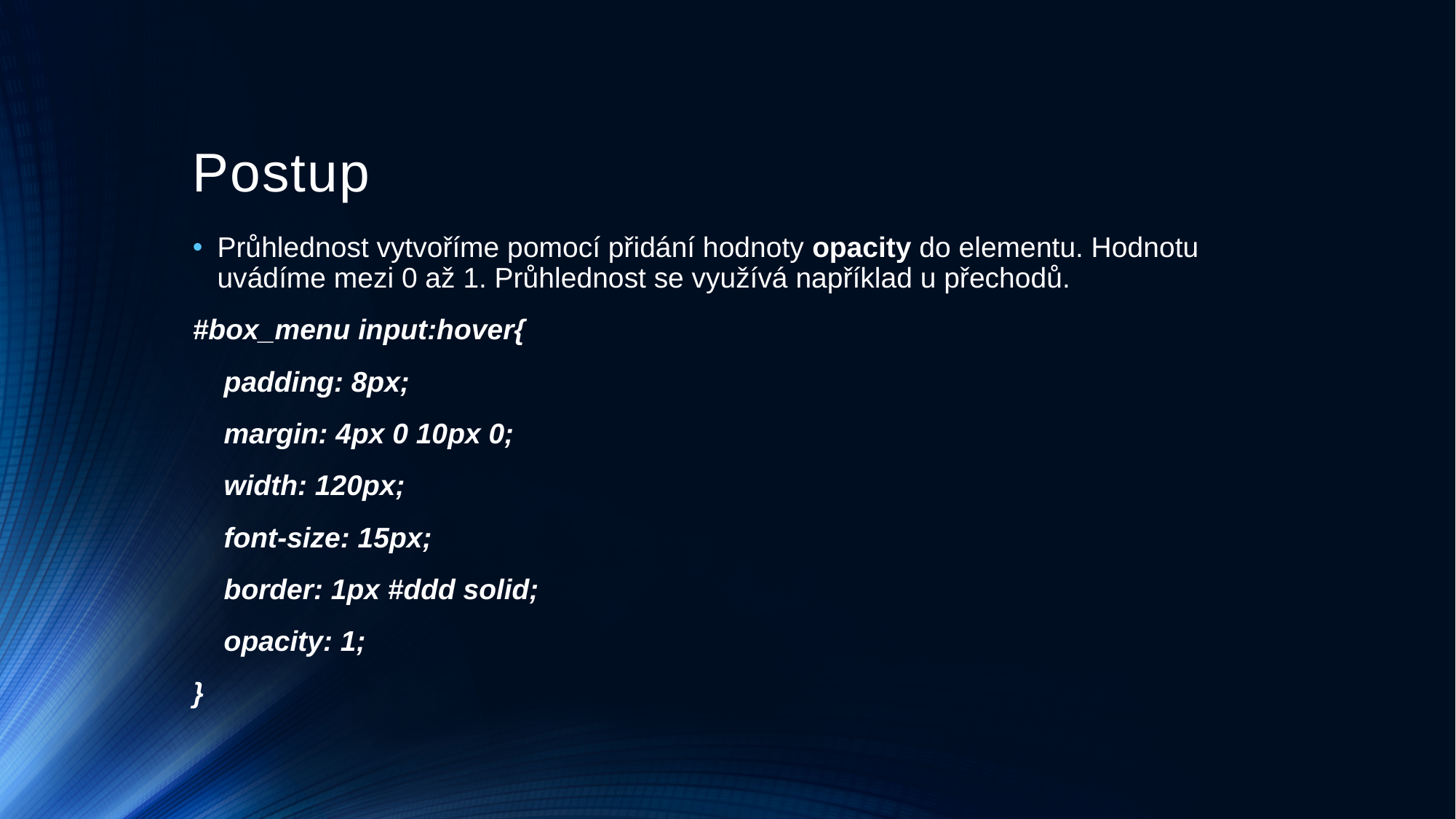

# Postup
Průhlednost vytvoříme pomocí přidání hodnoty opacity do elementu. Hodnotu uvádíme mezi 0 až 1. Průhlednost se využívá například u přechodů.
#box_menu input:hover{
    padding: 8px;
    margin: 4px 0 10px 0;
    width: 120px;
    font-size: 15px;
    border: 1px #ddd solid;
    opacity: 1;
}